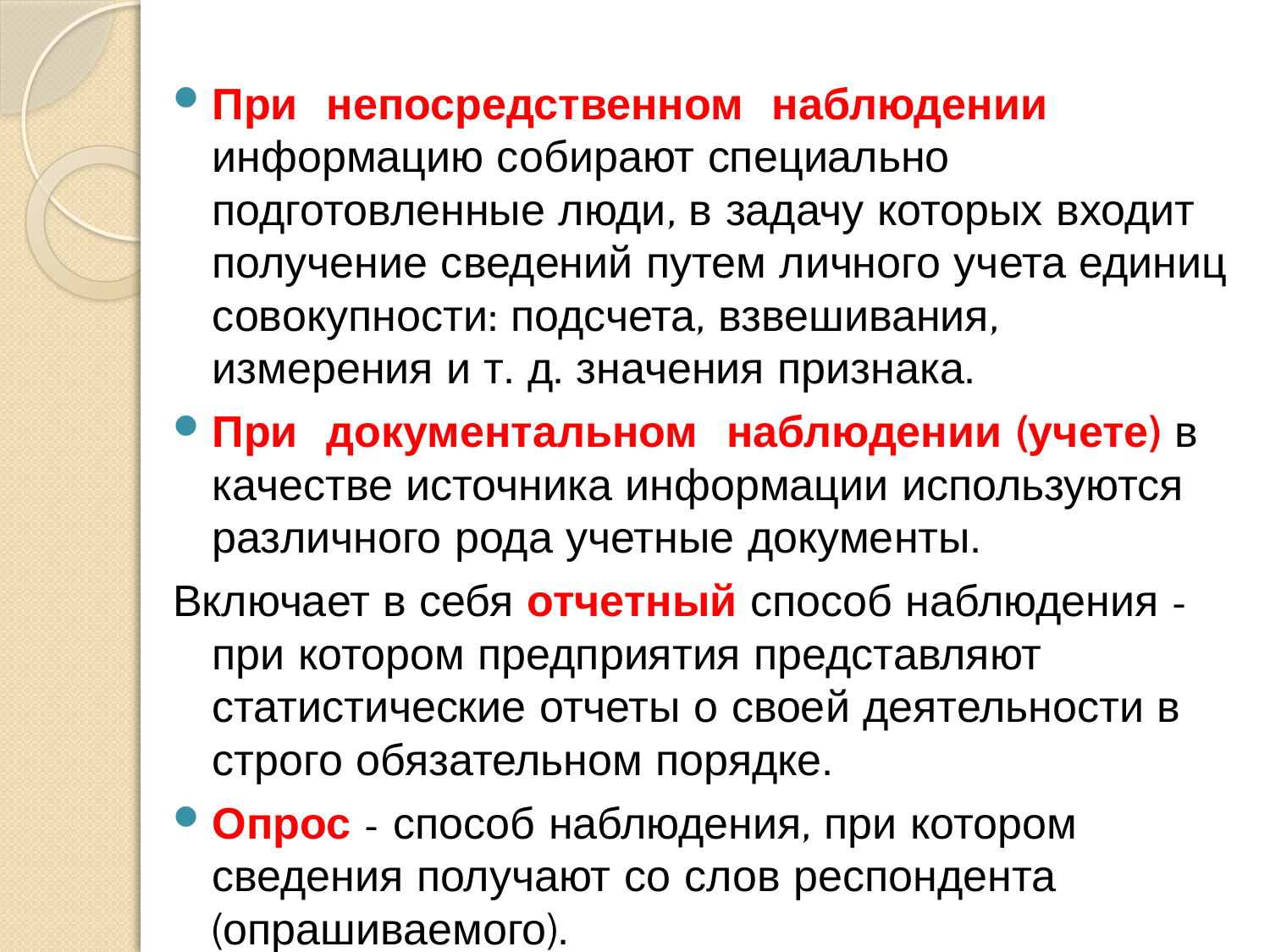

При  непосредственном  наблюдении информацию собирают специально подготовленные люди, в задачу которых входит получение сведений путем личного учета единиц совокупности: подсчета, взвешивания, измерения и т. д. значения признака.
При  документальном  наблюдении (учете) в качестве источника информации используются различного рода учетные документы.
Включает в себя отчетный способ наблюдения - при котором предприятия представляют статистические отчеты о своей деятельности в строго обязательном порядке.
Опрос - способ наблюдения, при котором сведения получают со слов респондента (опрашиваемого).